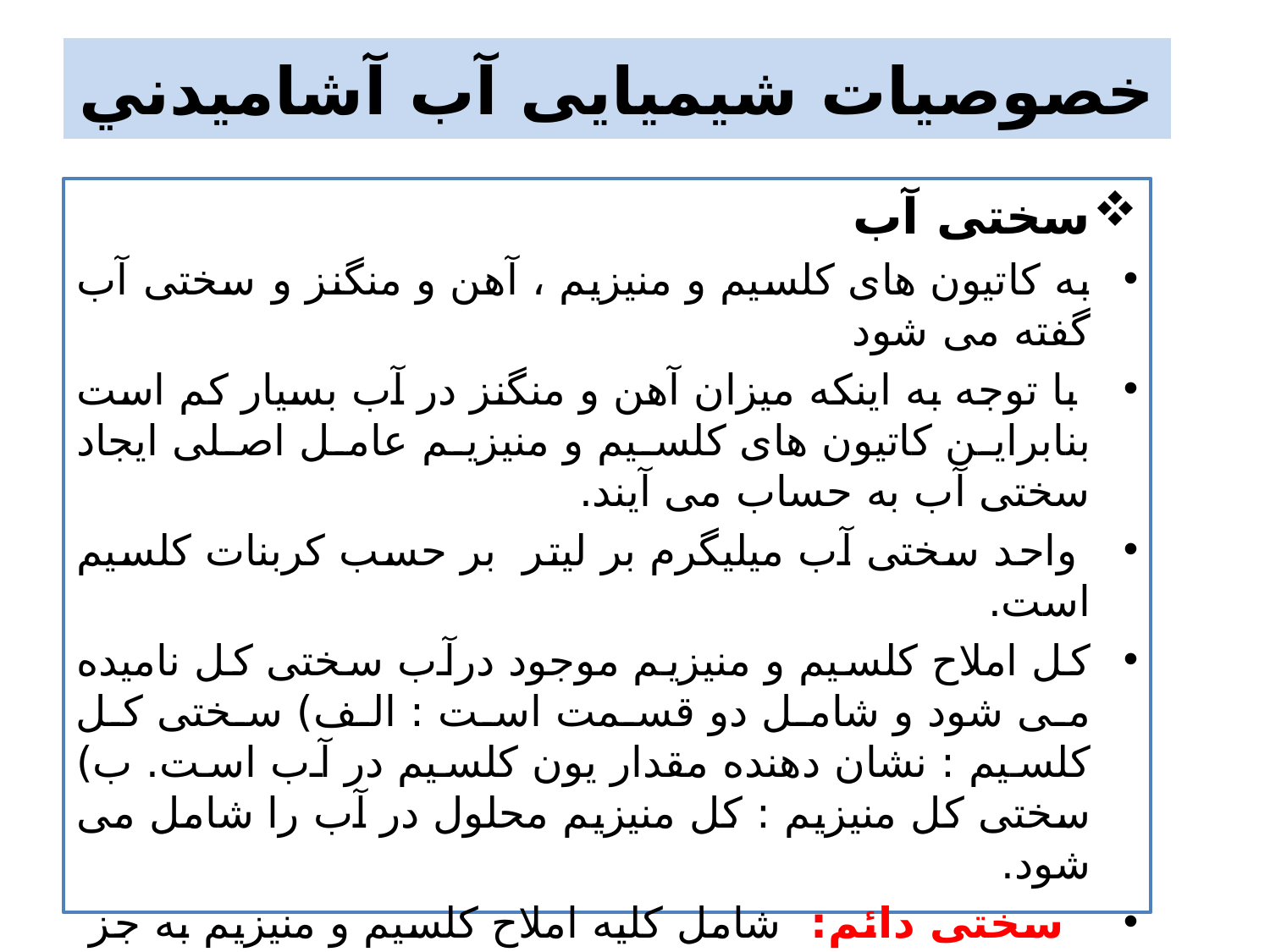

# خصوصيات شیمیایی آب آشاميدني
سختی آب
به کاتیون های کلسیم و منیزیم ، آهن و منگنز و سختی آب گفته می شود
 با توجه به اینکه میزان آهن و منگنز در آب بسیار کم است بنابراین کاتیون های کلسیم و منیزیم عامل اصلی ایجاد سختی آب به حساب می آیند.
 واحد سختی آب میلیگرم بر لیتر  بر حسب کربنات کلسیم است.
کل املاح کلسیم و منیزیم موجود درآب سختی کل نامیده می شود و شامل دو قسمت است : الف) سختی کل کلسیم : نشان دهنده مقدار یون کلسیم در آب است. ب) سختی کل منیزیم : کل منیزیم محلول در آب را شامل می شود.
  سختی دائم:  شامل کلیه املاح کلسیم و منیزیم به جز  بیکربنات ها می باشد به عنوان مثال ، سولفات ها ، کلرید ها و نیتراتهای کلسیم و منیزیم محلول در آب را در بر می گیرد و سختی دایم در اثر جوشاندن حذف نمی شود.
سختی موقت: بی کربنات کلسیم و منیزیم محلول در آب را می گویند که در اثر جوشاندن آب تجزیه و رسوب می شوند